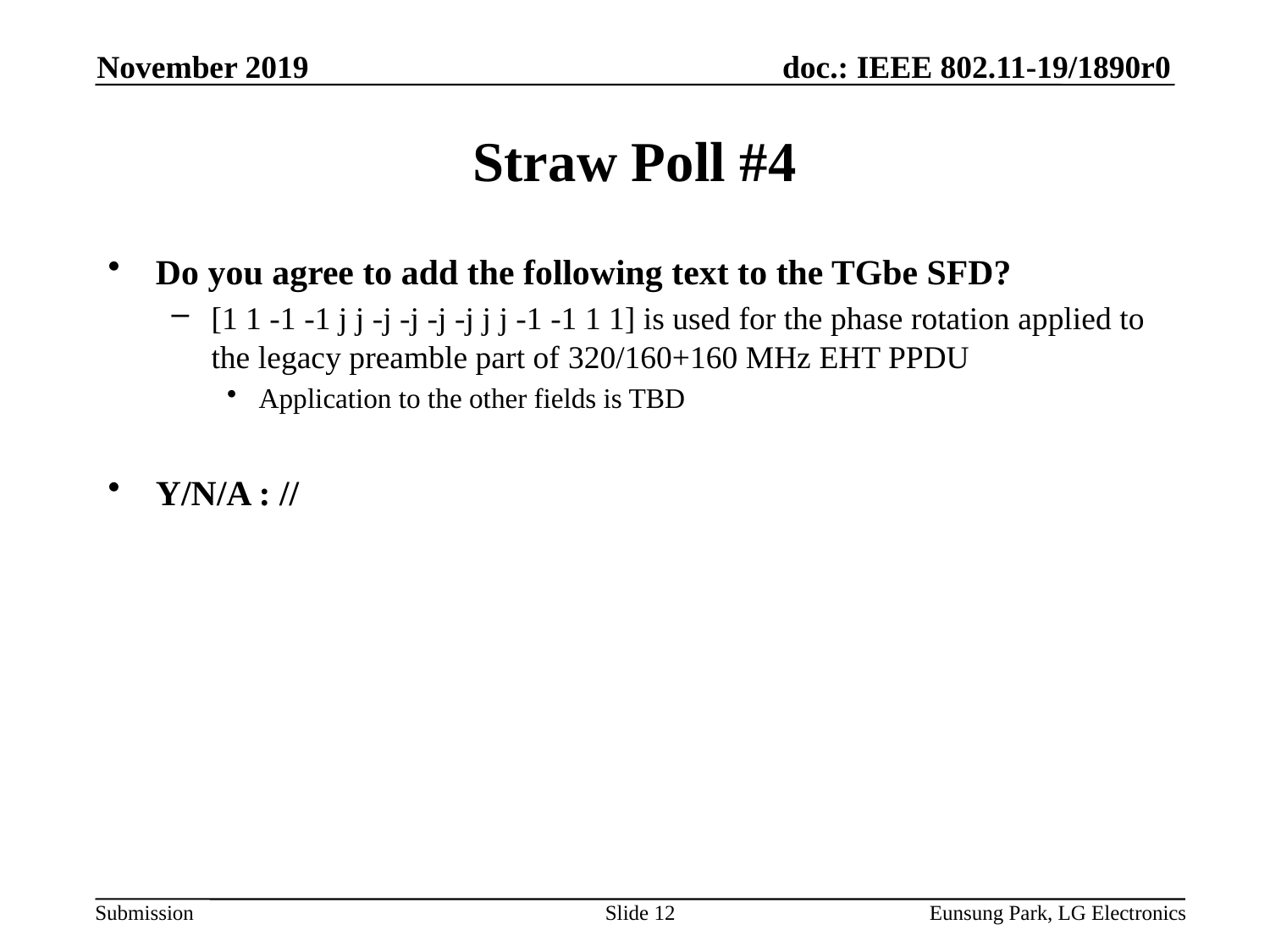

November 2019
# Straw Poll #4
Do you agree to add the following text to the TGbe SFD?
[1 1 -1 -1 j j -j -j -j -j j j -1 -1 1 1] is used for the phase rotation applied to the legacy preamble part of 320/160+160 MHz EHT PPDU
Application to the other fields is TBD

Y/N/A : //
Slide 12
Eunsung Park, LG Electronics